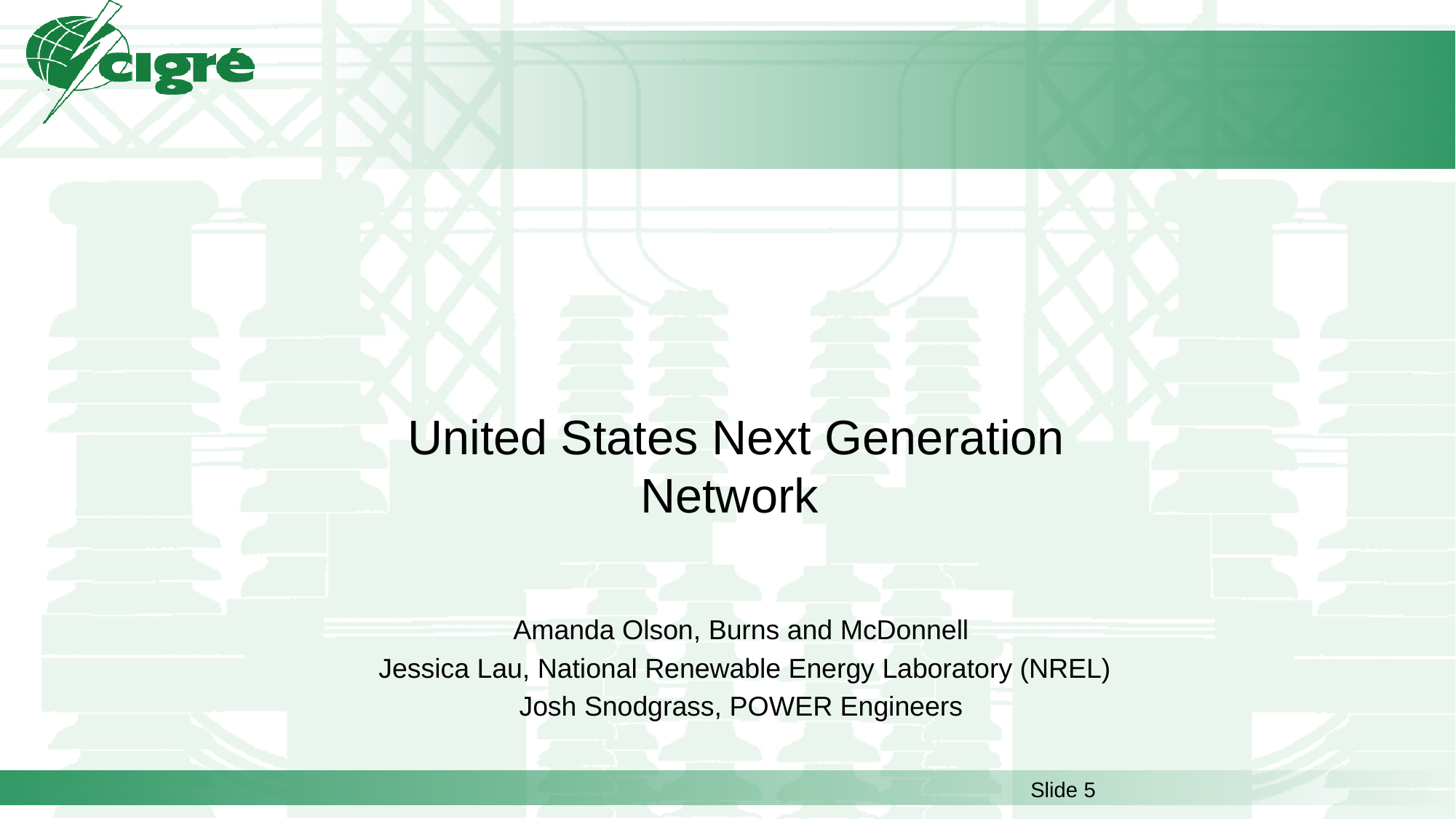

#
United States Next Generation Network
Amanda Olson, Burns and McDonnell
Jessica Lau, National Renewable Energy Laboratory (NREL)
Josh Snodgrass, POWER Engineers
Slide 5